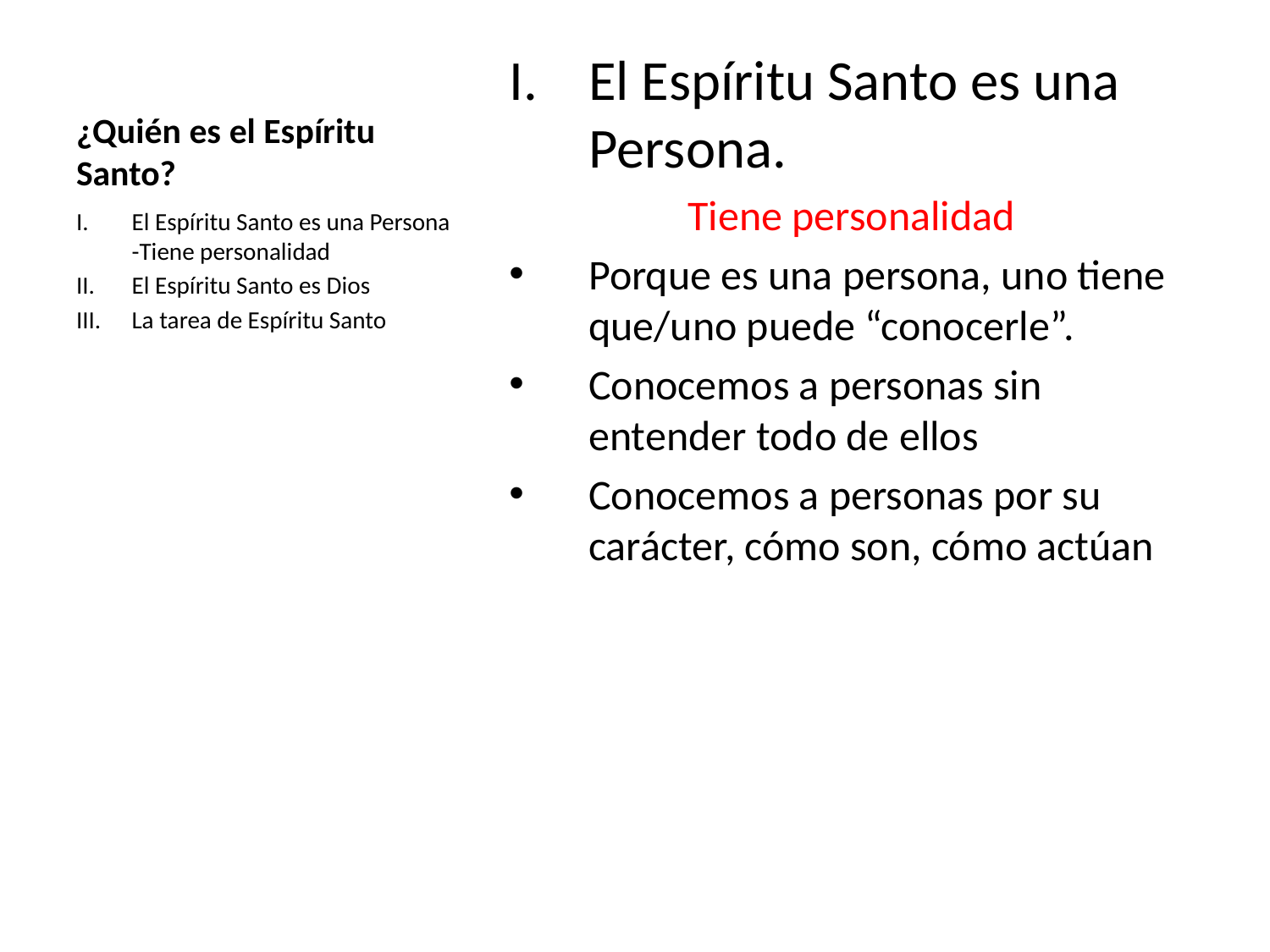

# ¿Quién es el Espíritu Santo?
El Espíritu Santo es una Persona.
Tiene personalidad
Porque es una persona, uno tiene que/uno puede “conocerle”.
Conocemos a personas sin entender todo de ellos
Conocemos a personas por su carácter, cómo son, cómo actúan

El Espíritu Santo es una Persona
-Tiene personalidad
El Espíritu Santo es Dios
La tarea de Espíritu Santo